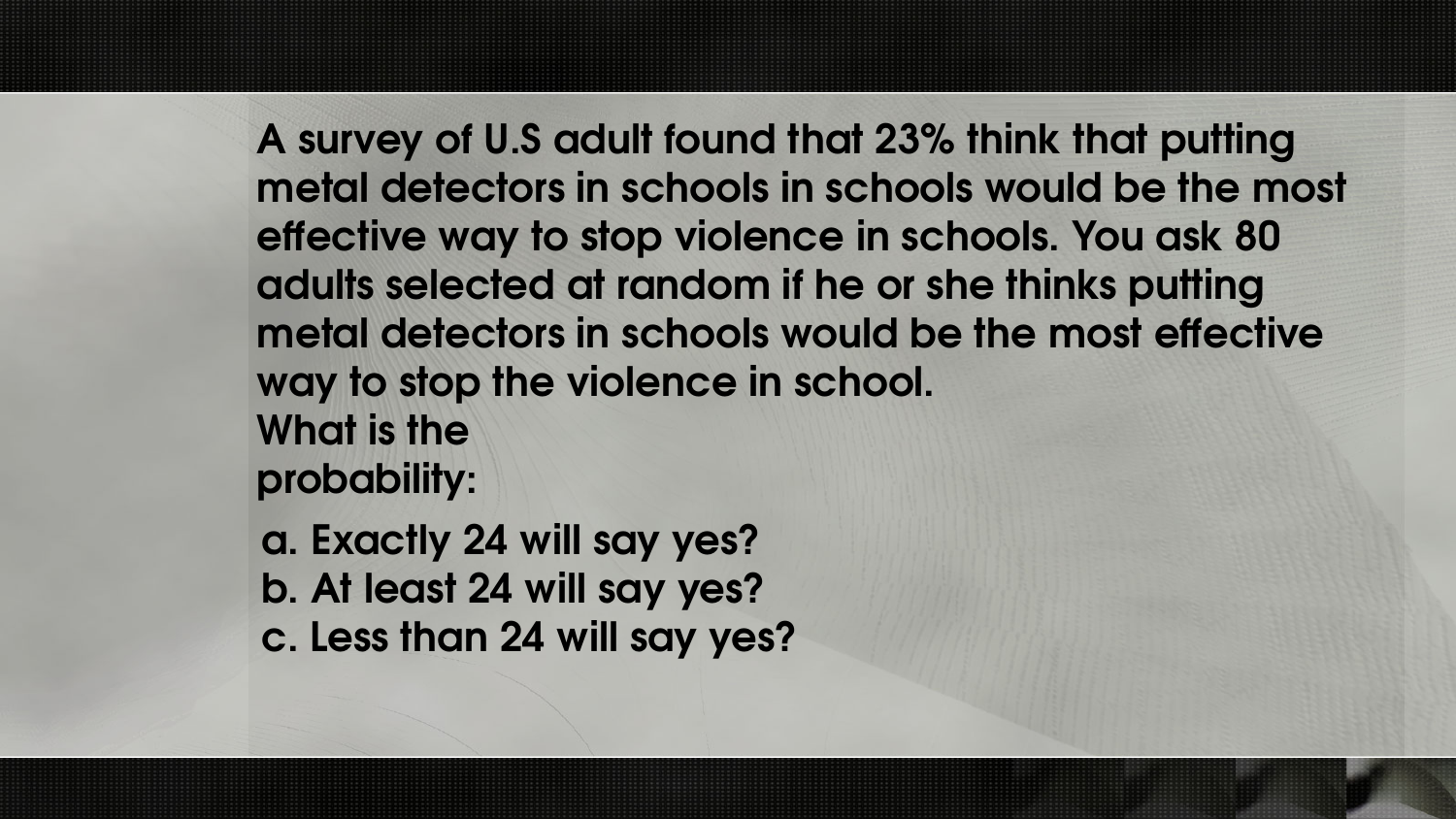

A survey of U.S adult found that 23% think that putting metal detectors in schools in schools would be the most effective way to stop violence in schools. You ask 80 adults selected at random if he or she thinks putting metal detectors in schools would be the most effective way to stop the violence in school.

What is the probability:

a. Exactly 24 will say yes?

b. At least 24 will say yes?

c. Less than 24 will say yes?